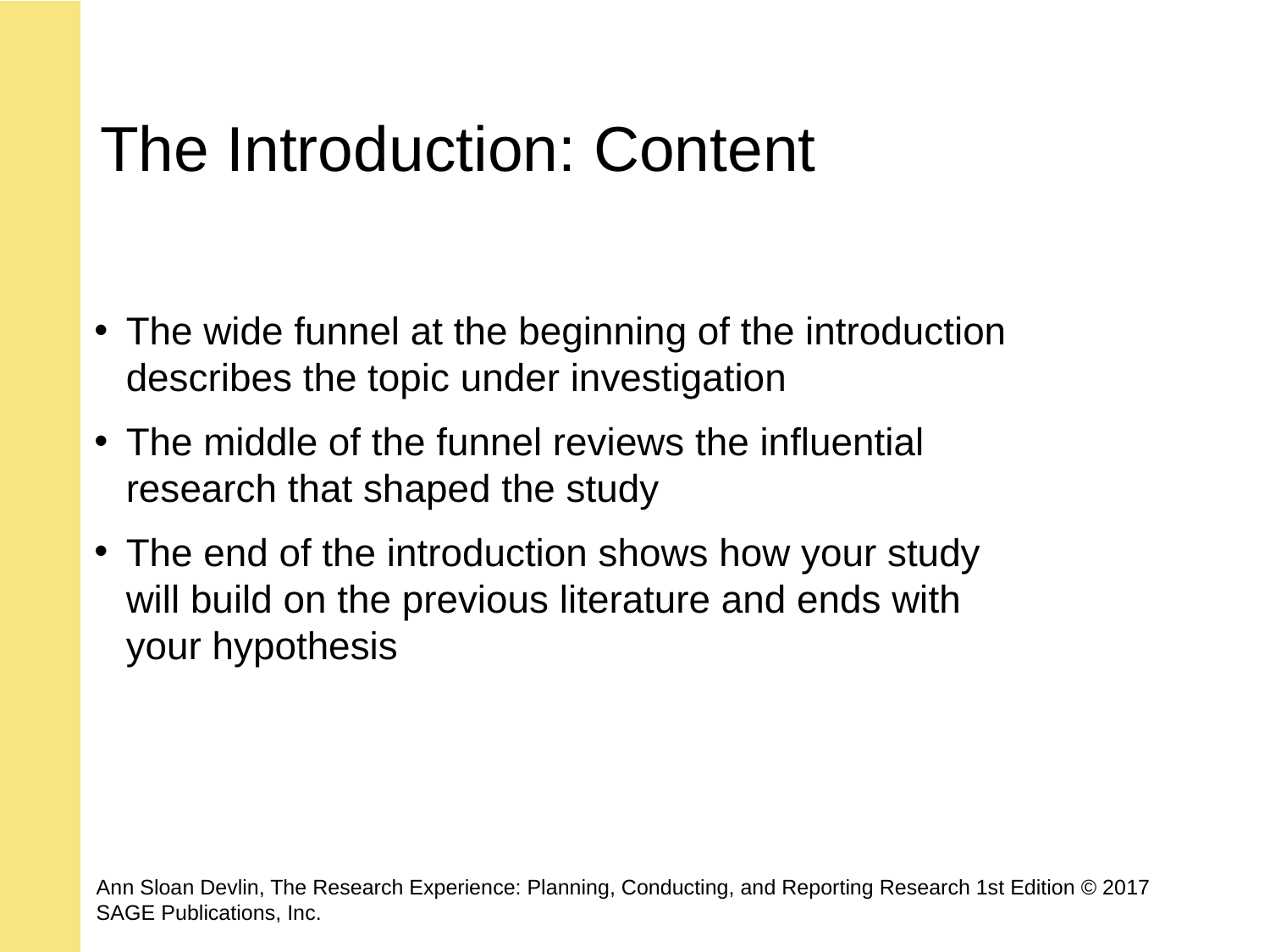

# The Introduction: Content
The wide funnel at the beginning of the introduction describes the topic under investigation
The middle of the funnel reviews the influential research that shaped the study
The end of the introduction shows how your study will build on the previous literature and ends with your hypothesis